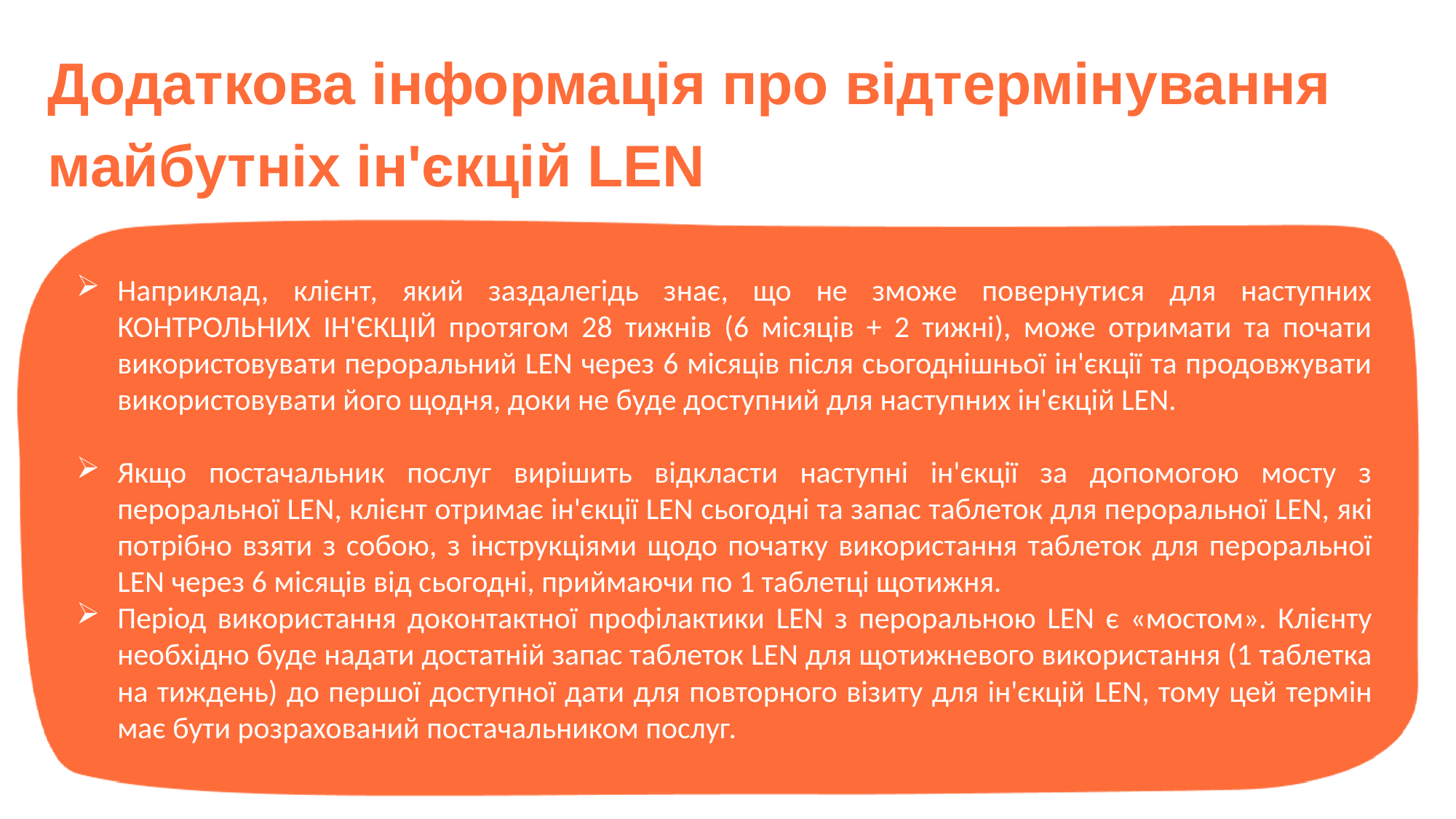

Додаткова інформація про відтермінування майбутніх ін'єкцій LEN

Наприклад, клієнт, який заздалегідь знає, що не зможе повернутися для наступних КОНТРОЛЬНИХ ІН'ЄКЦІЙ протягом 28 тижнів (6 місяців + 2 тижні), може отримати та почати використовувати пероральний LEN через 6 місяців після сьогоднішньої ін'єкції та продовжувати використовувати його щодня, доки не буде доступний для наступних ін'єкцій LEN.

Якщо постачальник послуг вирішить відкласти наступні ін'єкції за допомогою мосту з пероральної LEN, клієнт отримає ін'єкції LEN сьогодні та запас таблеток для пероральної LEN, які потрібно взяти з собою, з інструкціями щодо початку використання таблеток для пероральної LEN через 6 місяців від сьогодні, приймаючи по 1 таблетці щотижня.
Період використання доконтактної профілактики LEN з пероральною LEN є «мостом». Клієнту необхідно буде надати достатній запас таблеток LEN для щотижневого використання (1 таблетка на тиждень) до першої доступної дати для повторного візиту для ін'єкцій LEN, тому цей термін має бути розрахований постачальником послуг.